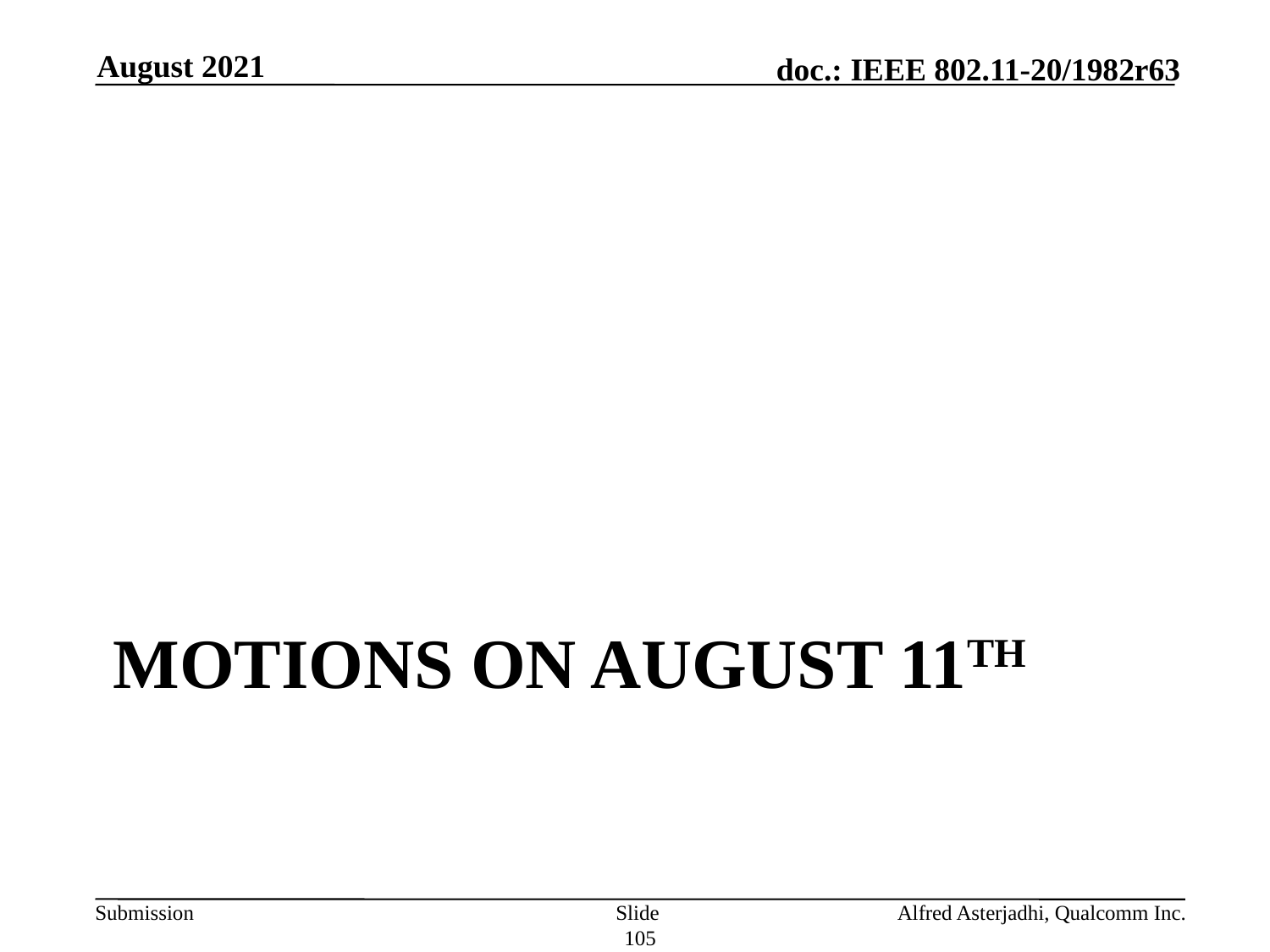

August 2021

# Motions on August 11th
Slide 105
Alfred Asterjadhi, Qualcomm Inc.